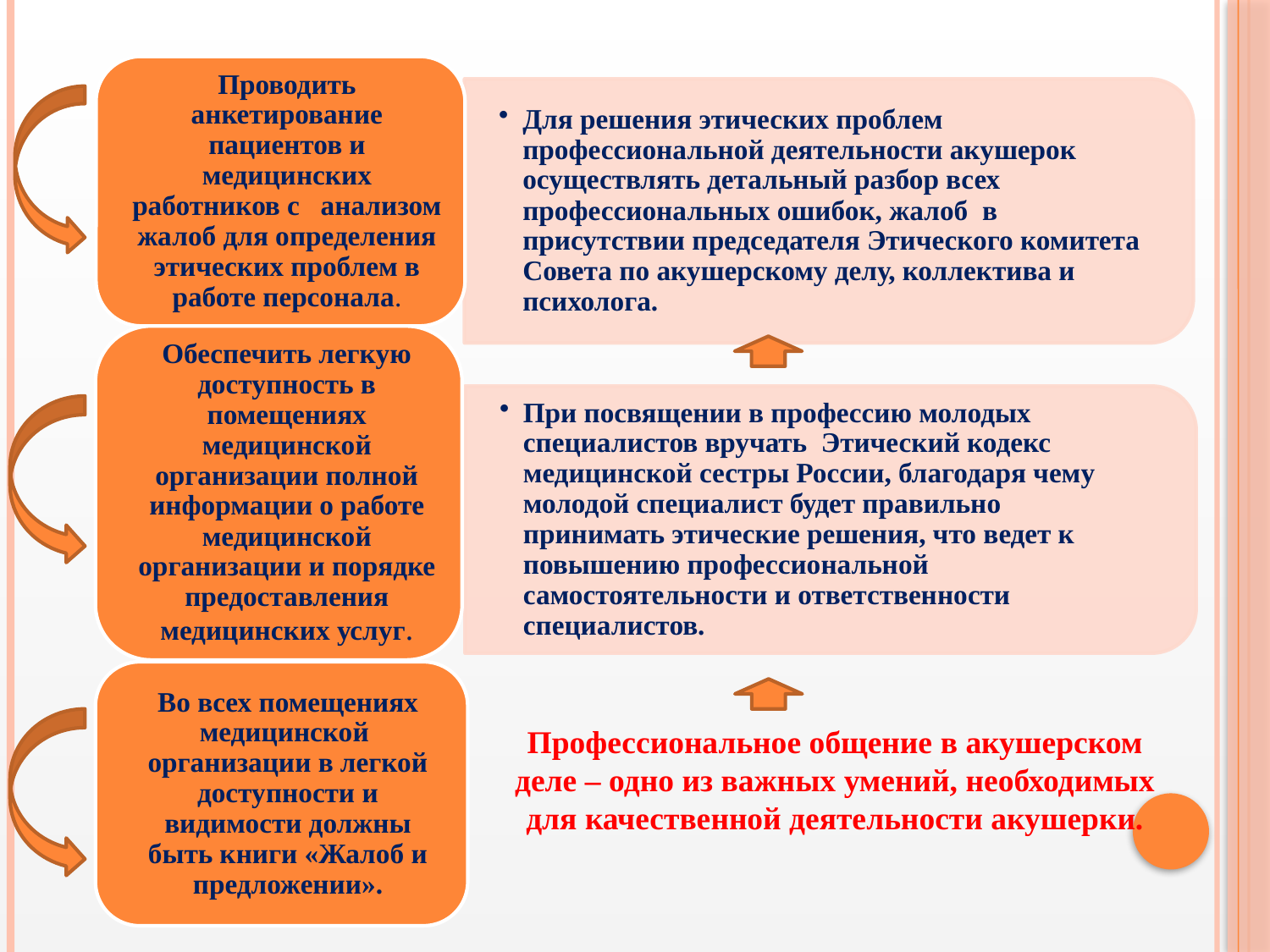

Для решения этических проблем профессиональной деятельности акушерок  осуществлять детальный разбор всех профессиональных ошибок, жалоб  в присутствии председателя Этического комитета Совета по акушерскому делу, коллектива и психолога.
Проводить анкетирование пациентов и медицинских работников с   анализом жалоб для определения этических проблем в работе персонала.
При посвящении в профессию молодых специалистов вручать  Этический кодекс медицинской сестры России, благодаря чему молодой специалист будет правильно  принимать этические решения, что ведет к повышению профессиональной самостоятельности и ответственности специалистов.
Обеспечить легкую доступность в помещениях медицинской организации полной информации о работе медицинской организации и порядке предоставления медицинских услуг.
Во всех помещениях медицинской  организации в легкой доступности и видимости должны быть книги «Жалоб и предложении».

Профессиональное общение в акушерском деле – одно из важных умений, необходимых для качественной деятельности акушерки.